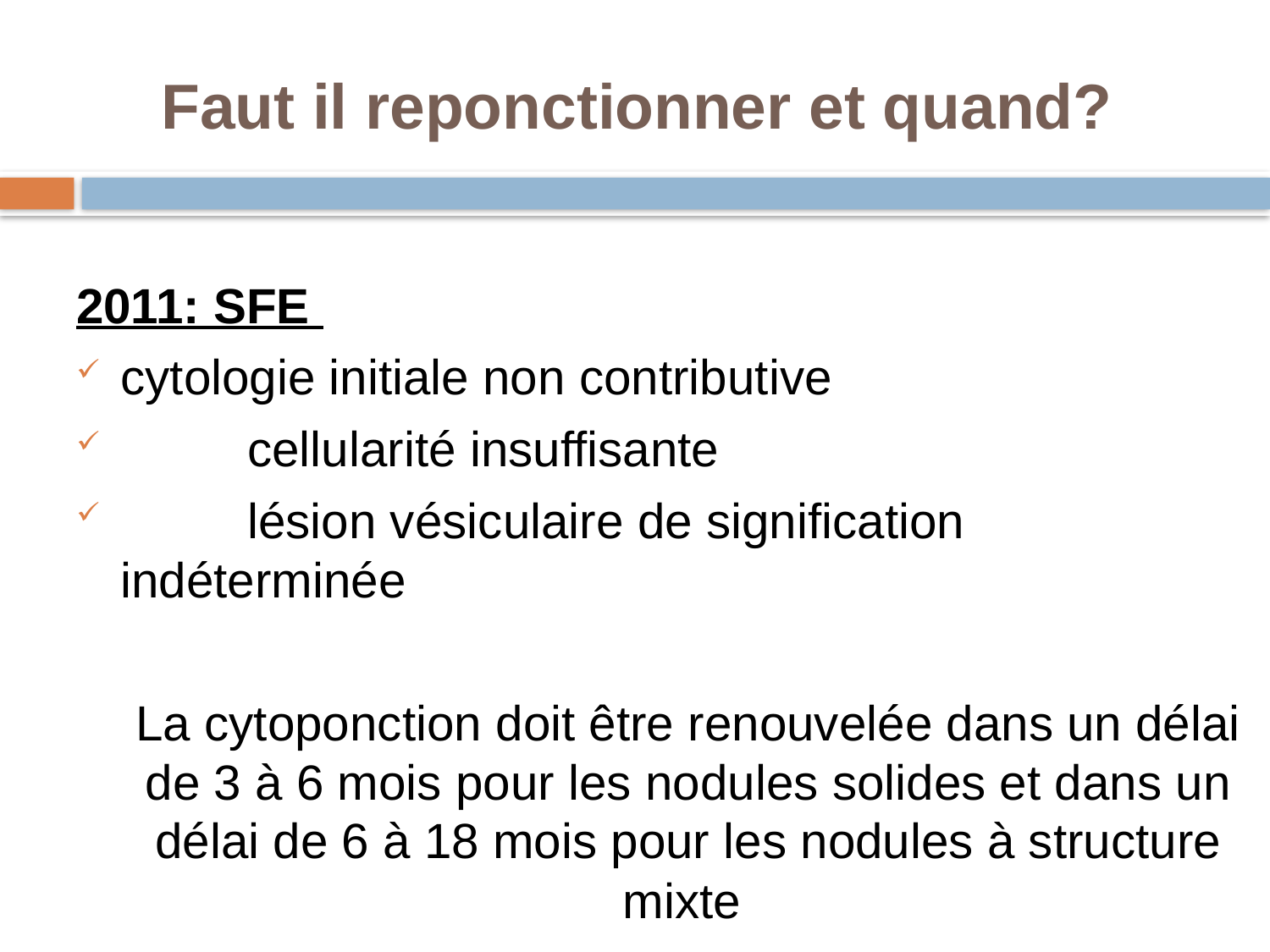

Faut il reponctionner et quand?
2011: SFE
cytologie initiale non contributive
	cellularité insuffisante
	lésion vésiculaire de signification indéterminée

	La cytoponction doit être renouvelée dans un délai de 3 à 6 mois pour les nodules solides et dans un délai de 6 à 18 mois pour les nodules à structure mixte